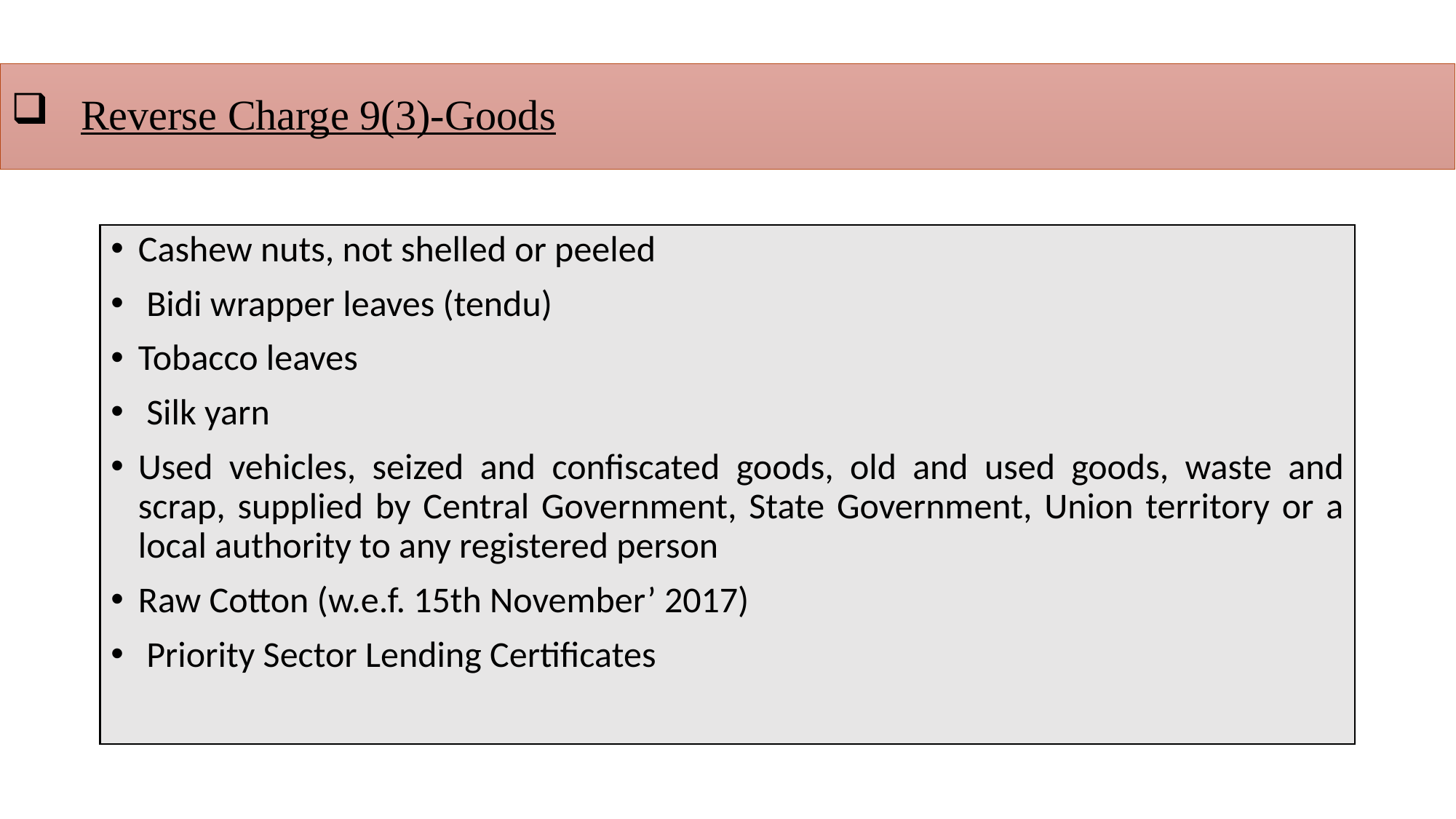

# Reverse Charge 9(3)-Goods
Cashew nuts, not shelled or peeled
 Bidi wrapper leaves (tendu)
Tobacco leaves
 Silk yarn
Used vehicles, seized and confiscated goods, old and used goods, waste and scrap, supplied by Central Government, State Government, Union territory or a local authority to any registered person
Raw Cotton (w.e.f. 15th November’ 2017)
 Priority Sector Lending Certificates